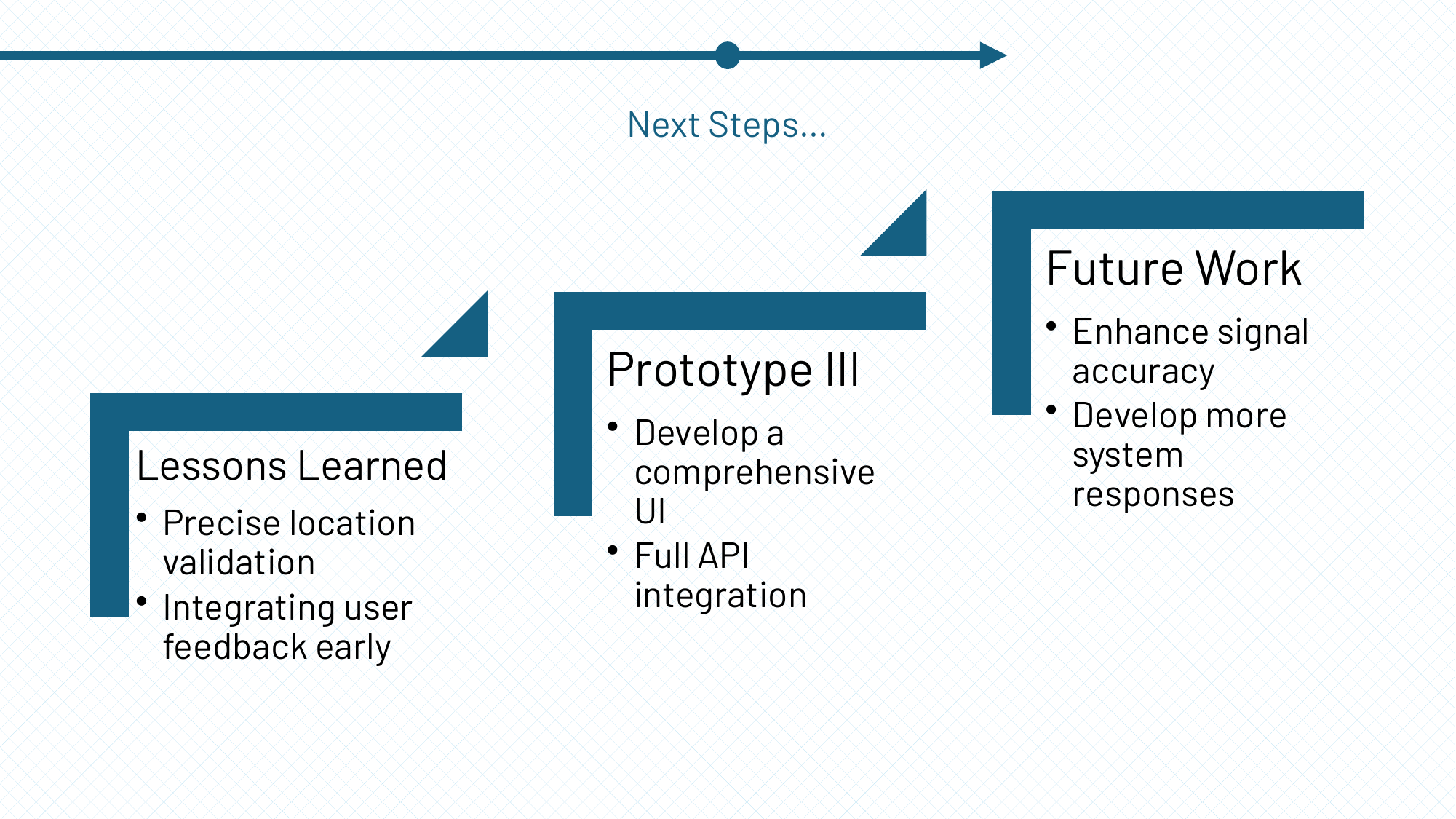

Next Steps…
Lessons Learned
Precise location validation
Integrating user feedback early
Prototype III
Develop a comprehensive UI
Full API integration
Future Work
Enhance signal accuracy
Develop more system responses